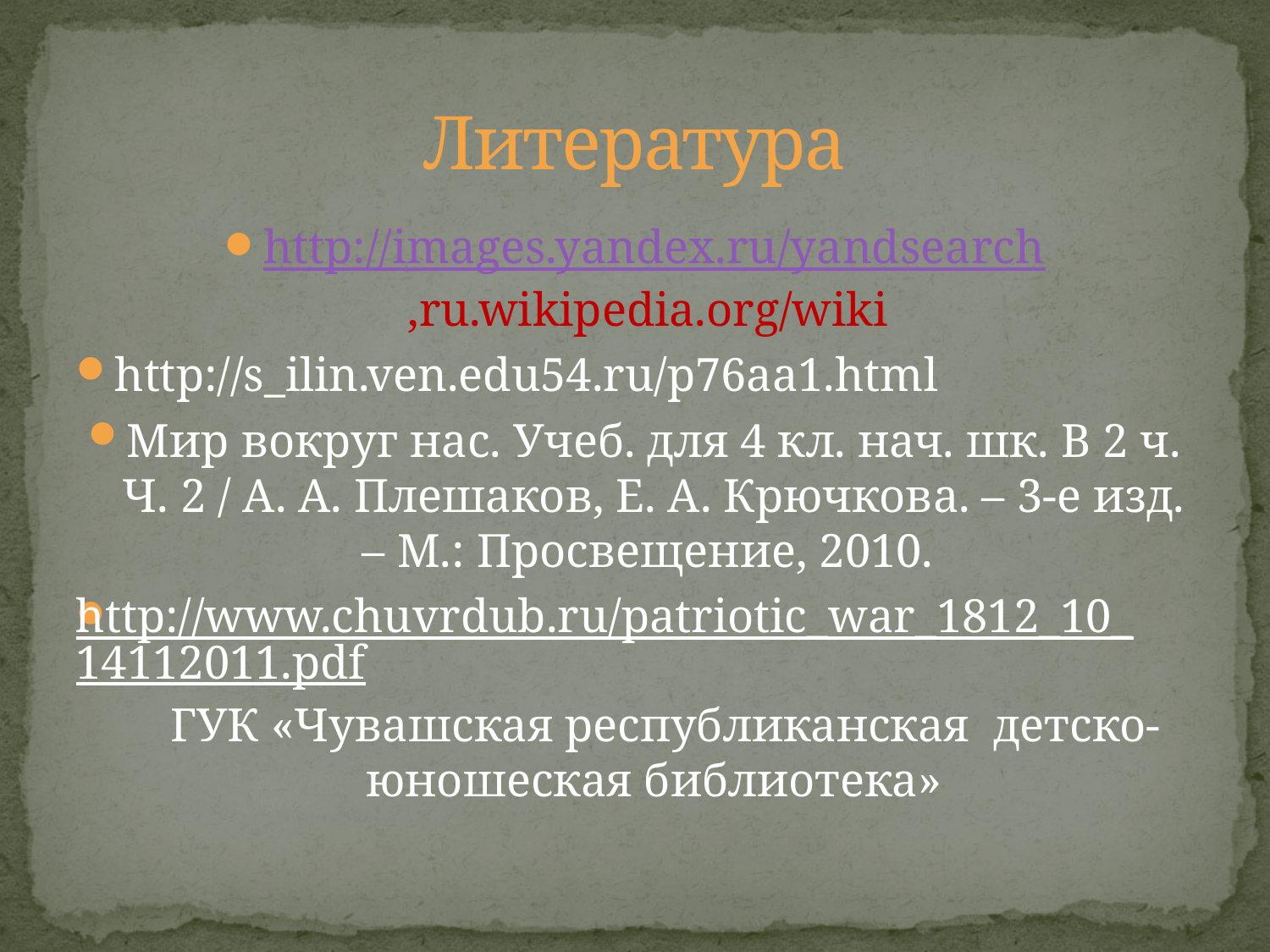

# Литература
http://images.yandex.ru/yandsearch,ru.wikipedia.org/wiki
http://s_ilin.ven.edu54.ru/p76aa1.html
Мир вокруг нас. Учеб. для 4 кл. нач. шк. В 2 ч. Ч. 2 / А. А. Плешаков, Е. А. Крючкова. – 3-е изд. – М.: Просвещение, 2010.
http://www.chuvrdub.ru/patriotic_war_1812_10_14112011.pdf  ГУК «Чувашская республиканская  детско-юношеская библиотека»